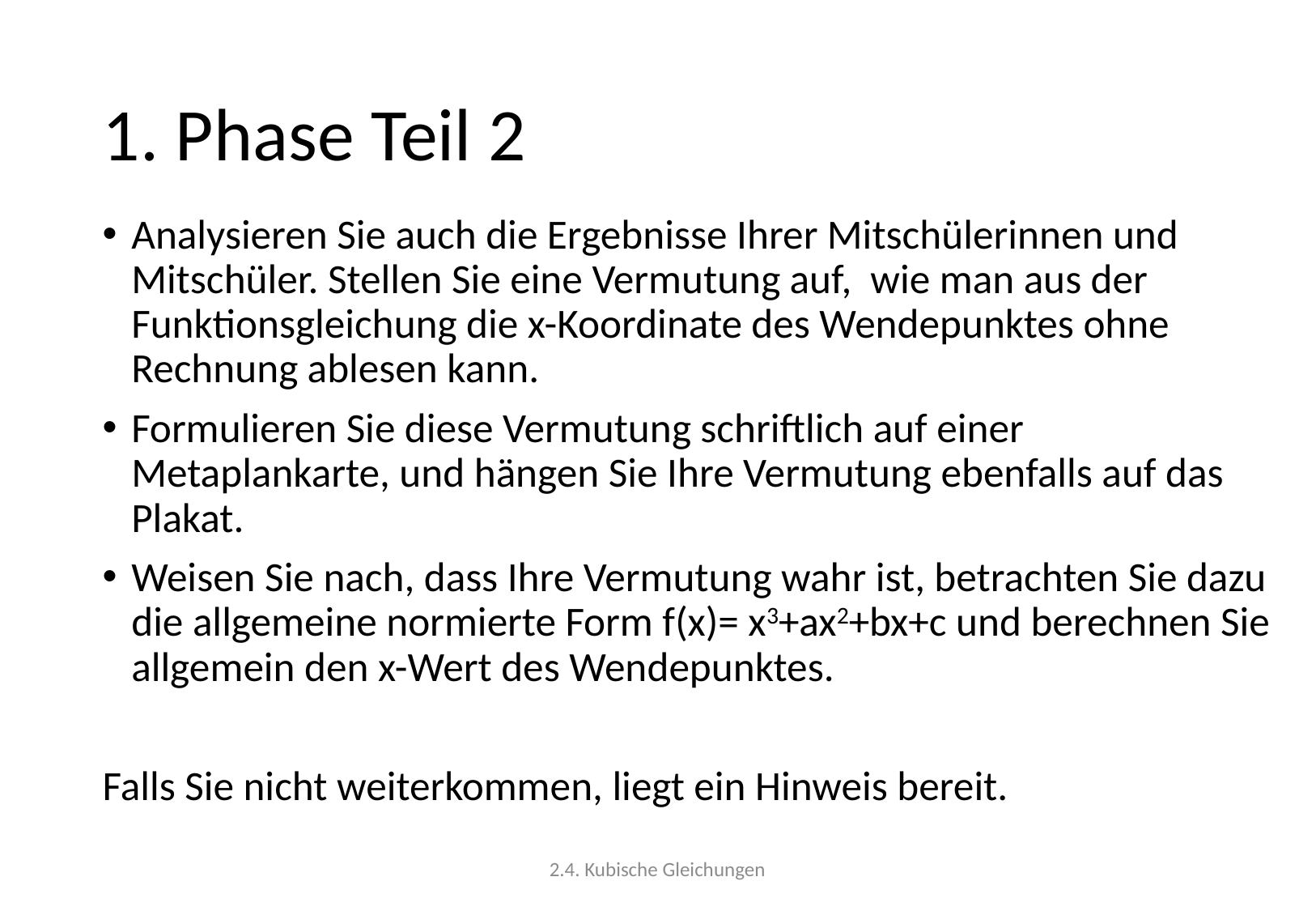

# 1. Phase Teil 2
Analysieren Sie auch die Ergebnisse Ihrer Mitschülerinnen und Mitschüler. Stellen Sie eine Vermutung auf,  wie man aus der Funktionsgleichung die x-Koordinate des Wendepunktes ohne Rechnung ablesen kann.
Formulieren Sie diese Vermutung schriftlich auf einer Metaplankarte, und hängen Sie Ihre Vermutung ebenfalls auf das Plakat.
Weisen Sie nach, dass Ihre Vermutung wahr ist, betrachten Sie dazu die allgemeine normierte Form f(x)= x3+ax2+bx+c und berechnen Sie allgemein den x-Wert des Wendepunktes.

Falls Sie nicht weiterkommen, liegt ein Hinweis bereit.

2.4. Kubische Gleichungen